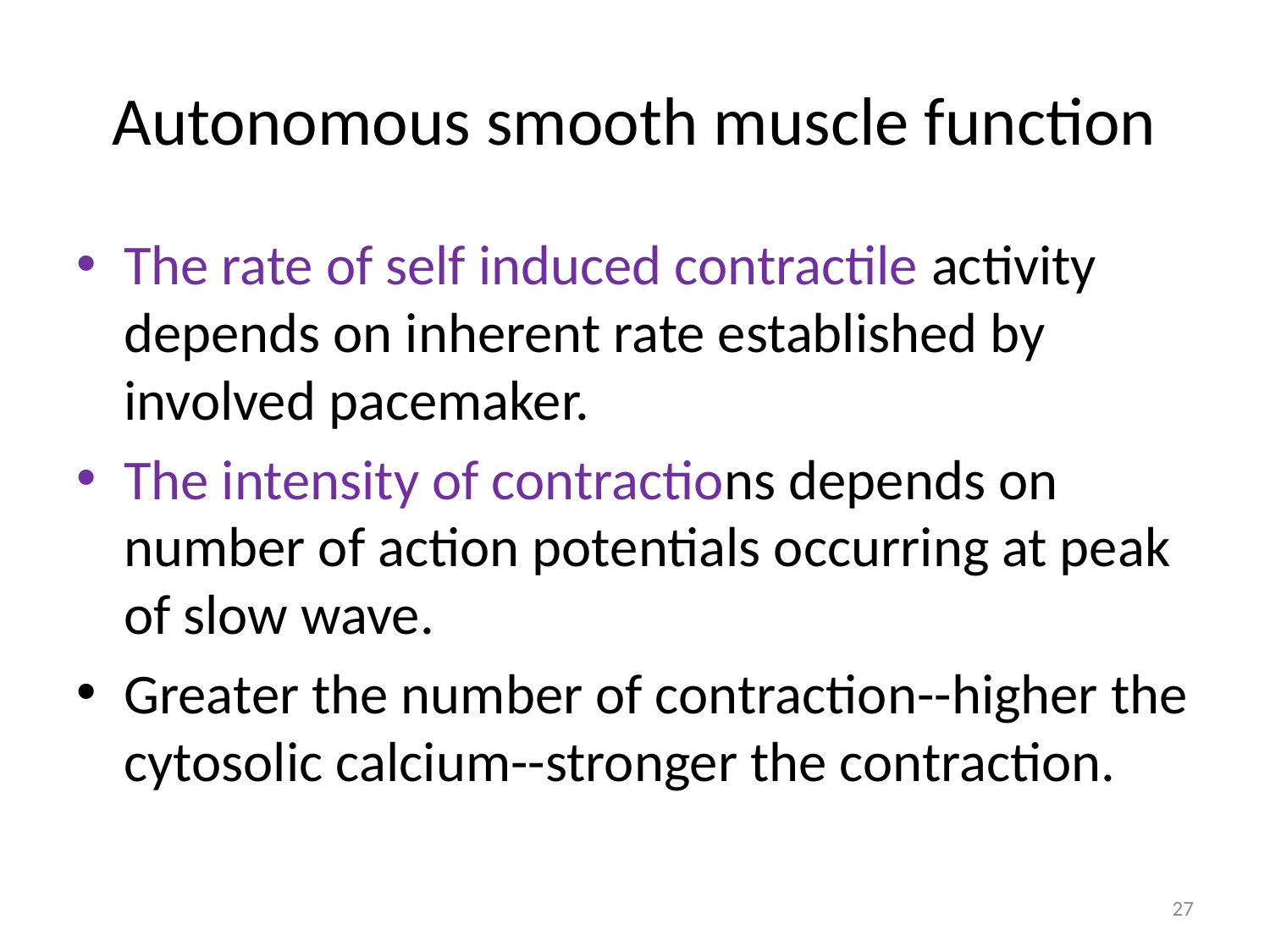

# Autonomous smooth muscle function
The rate of self induced contractile activity depends on inherent rate established by involved pacemaker.
The intensity of contractions depends on number of action potentials occurring at peak of slow wave.
Greater the number of contraction--higher the cytosolic calcium--stronger the contraction.

27